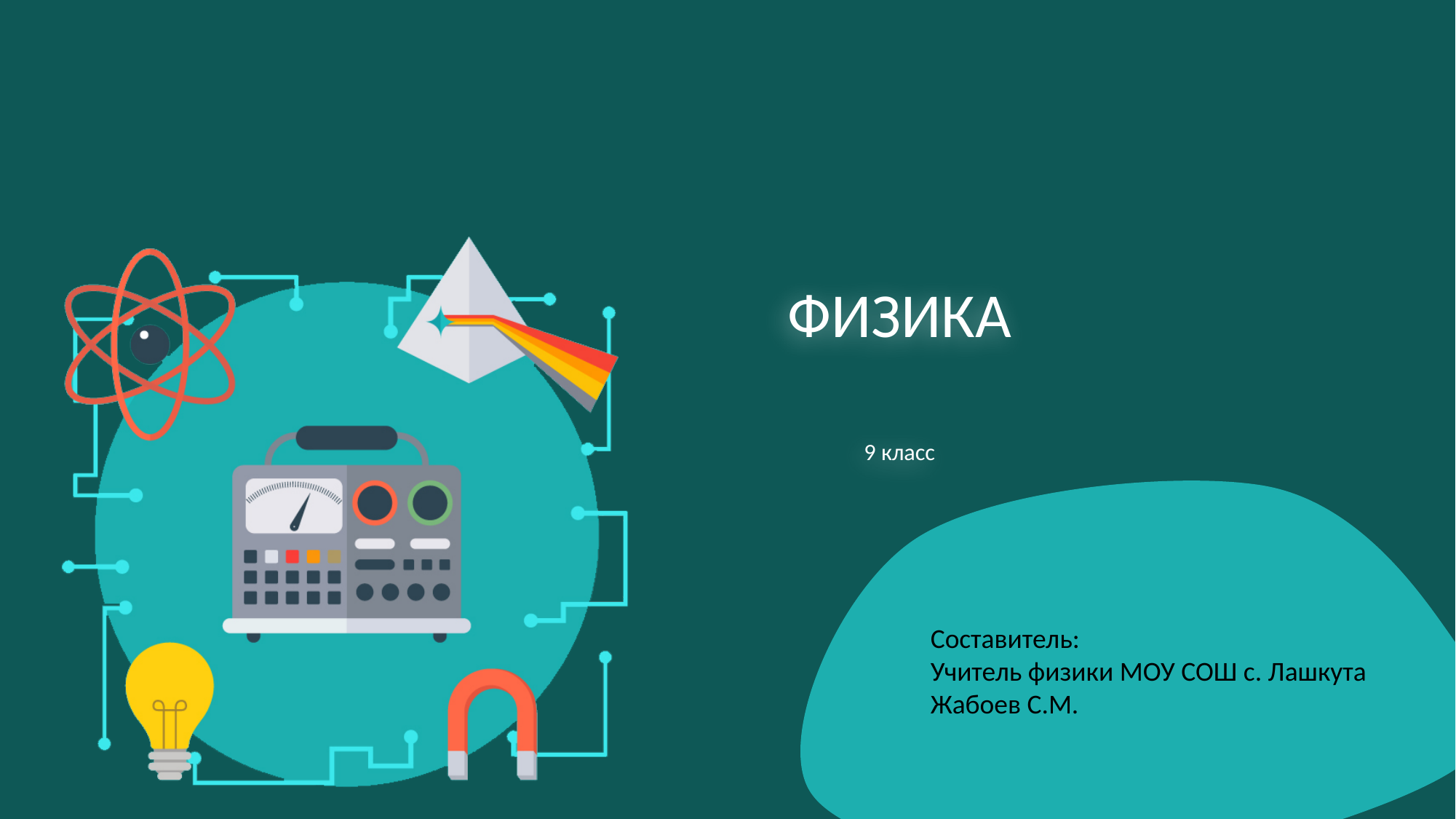

# ФИЗИКА 9 класс
Составитель:
Учитель физики МОУ СОШ с. Лашкута
Жабоев С.М.